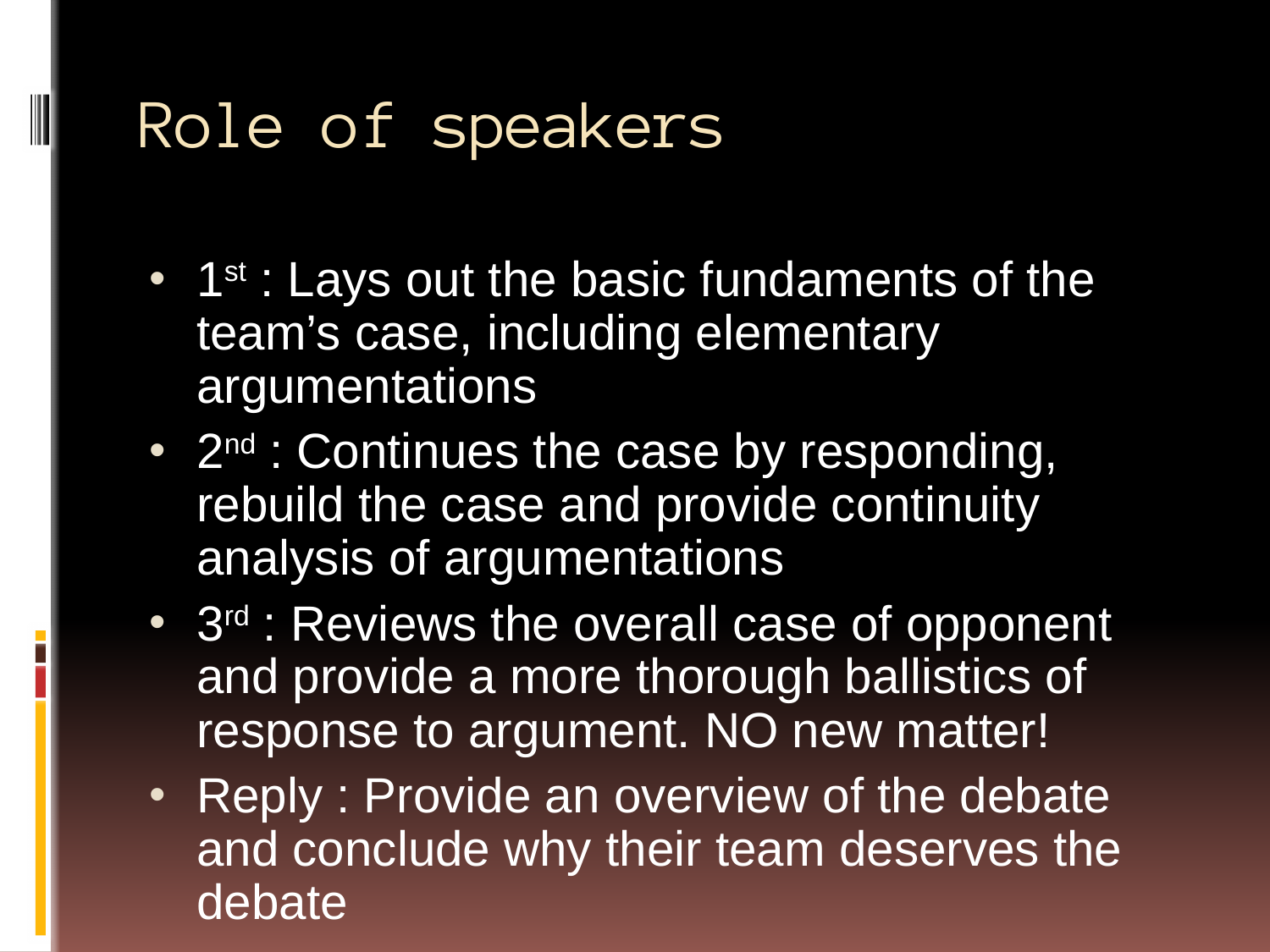

# Role of speakers
1st : Lays out the basic fundaments of the team’s case, including elementary argumentations
2nd : Continues the case by responding, rebuild the case and provide continuity analysis of argumentations
3rd : Reviews the overall case of opponent and provide a more thorough ballistics of response to argument. NO new matter!
Reply : Provide an overview of the debate and conclude why their team deserves the debate